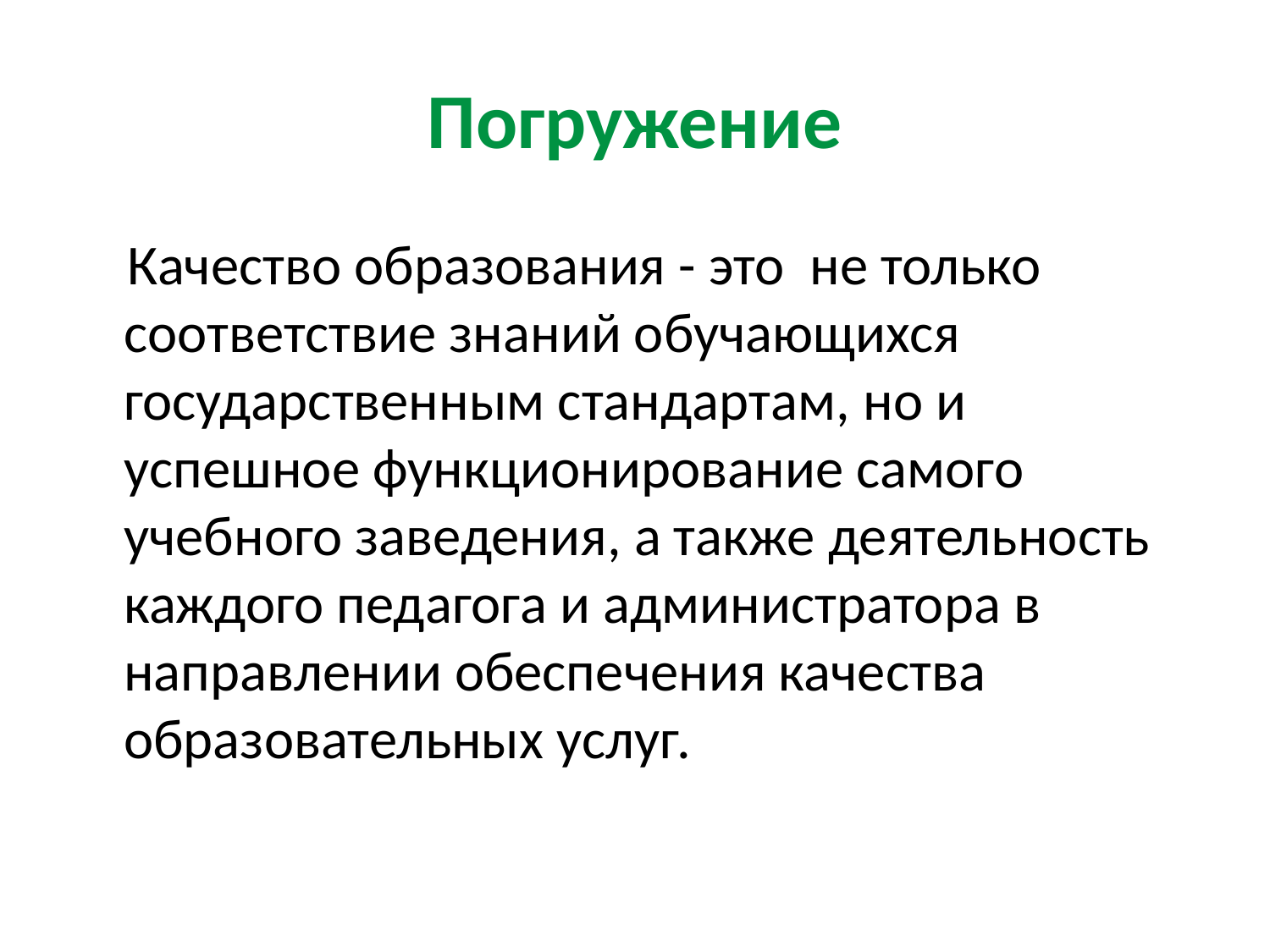

# Погружение
    Качество образования - это  не только соответствие знаний обучающихся государственным стандартам, но и успешное функционирование самого учебного заведения, а также деятельность каждого педагога и администратора в направлении обеспечения качества образовательных услуг.